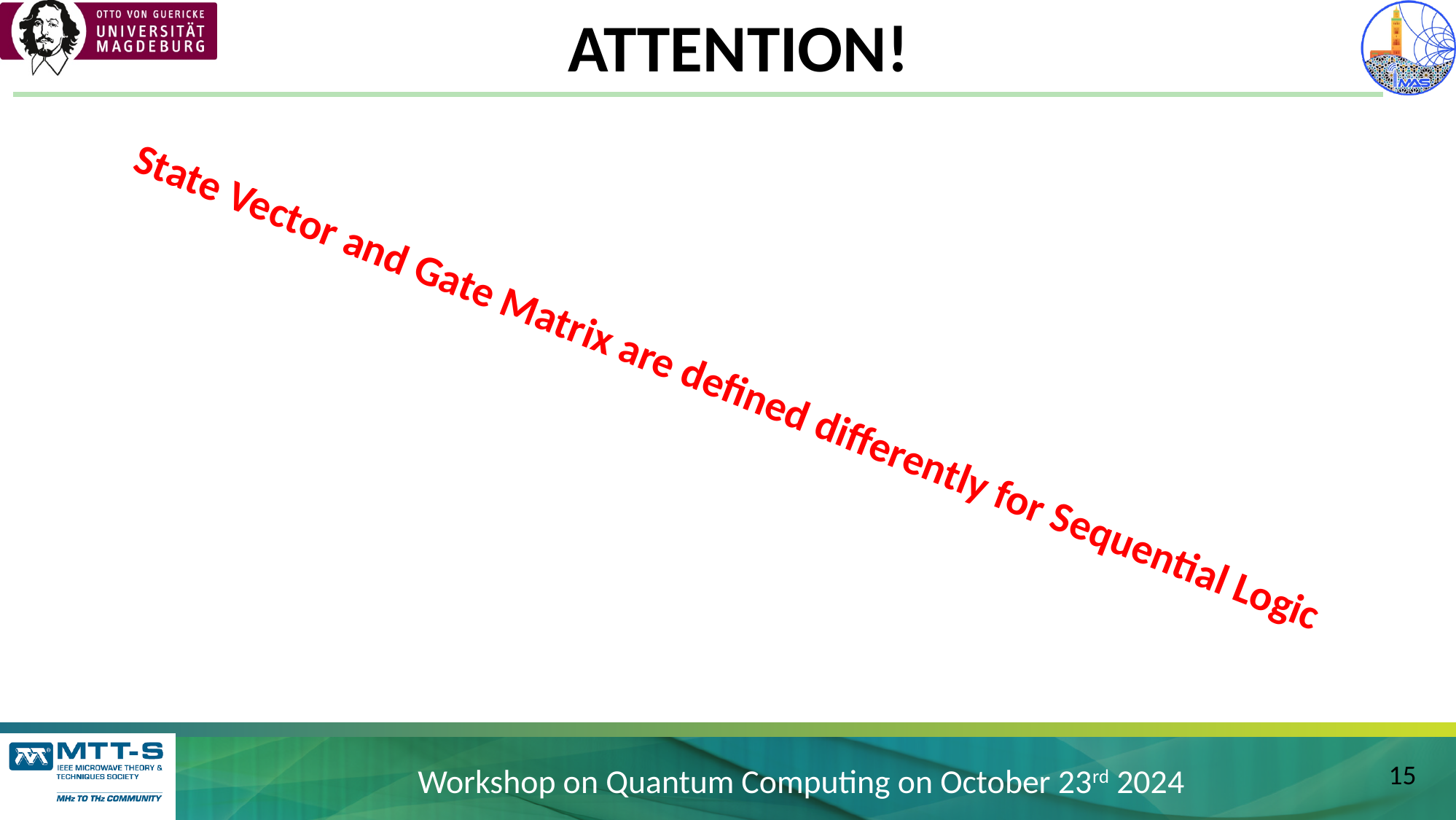

# ATTENTION!

State Vector and Gate Matrix are defined differently for Sequential Logic